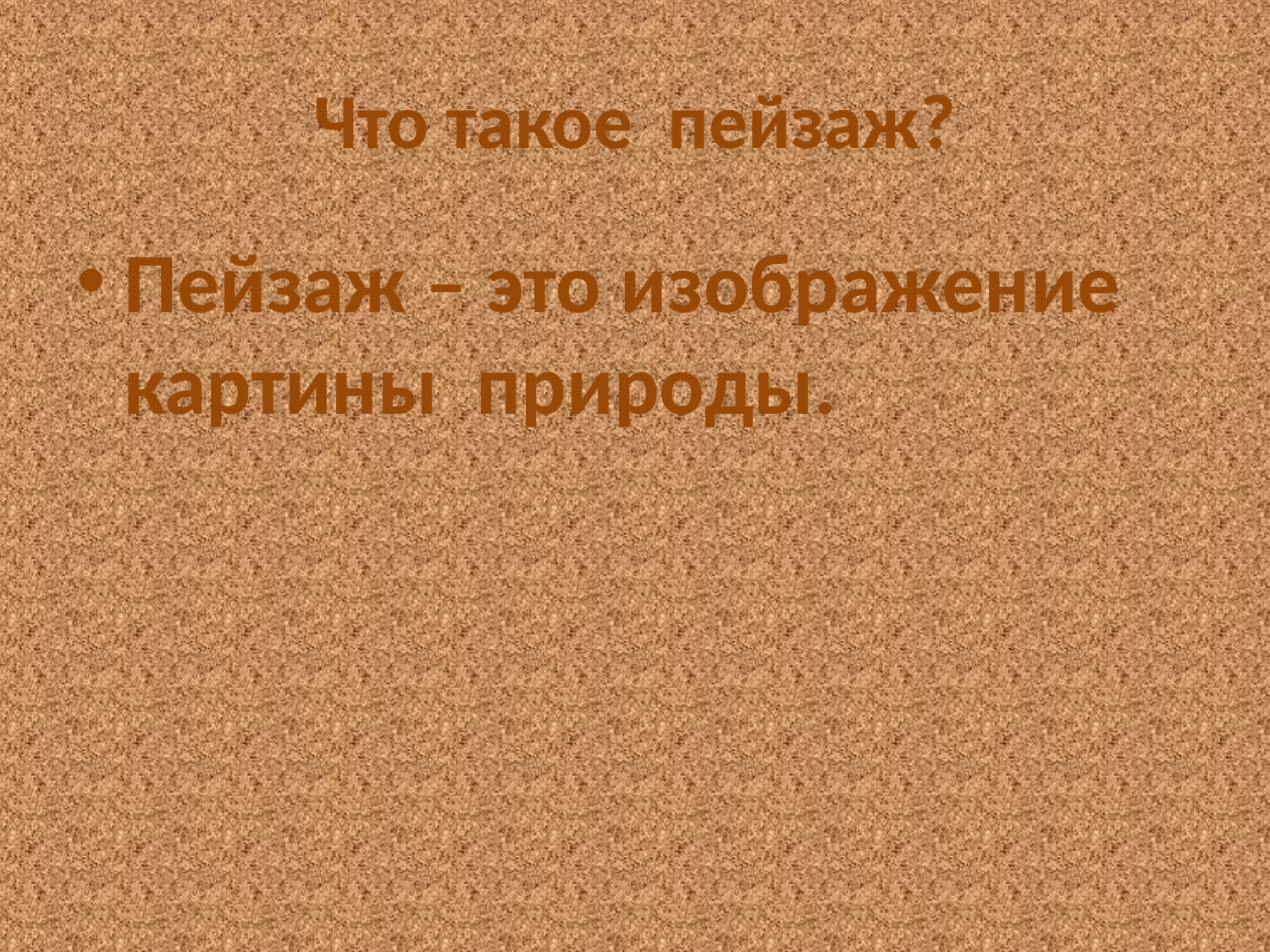

# Что такое  пейзаж?
Пейзаж – это изображение картины  природы.